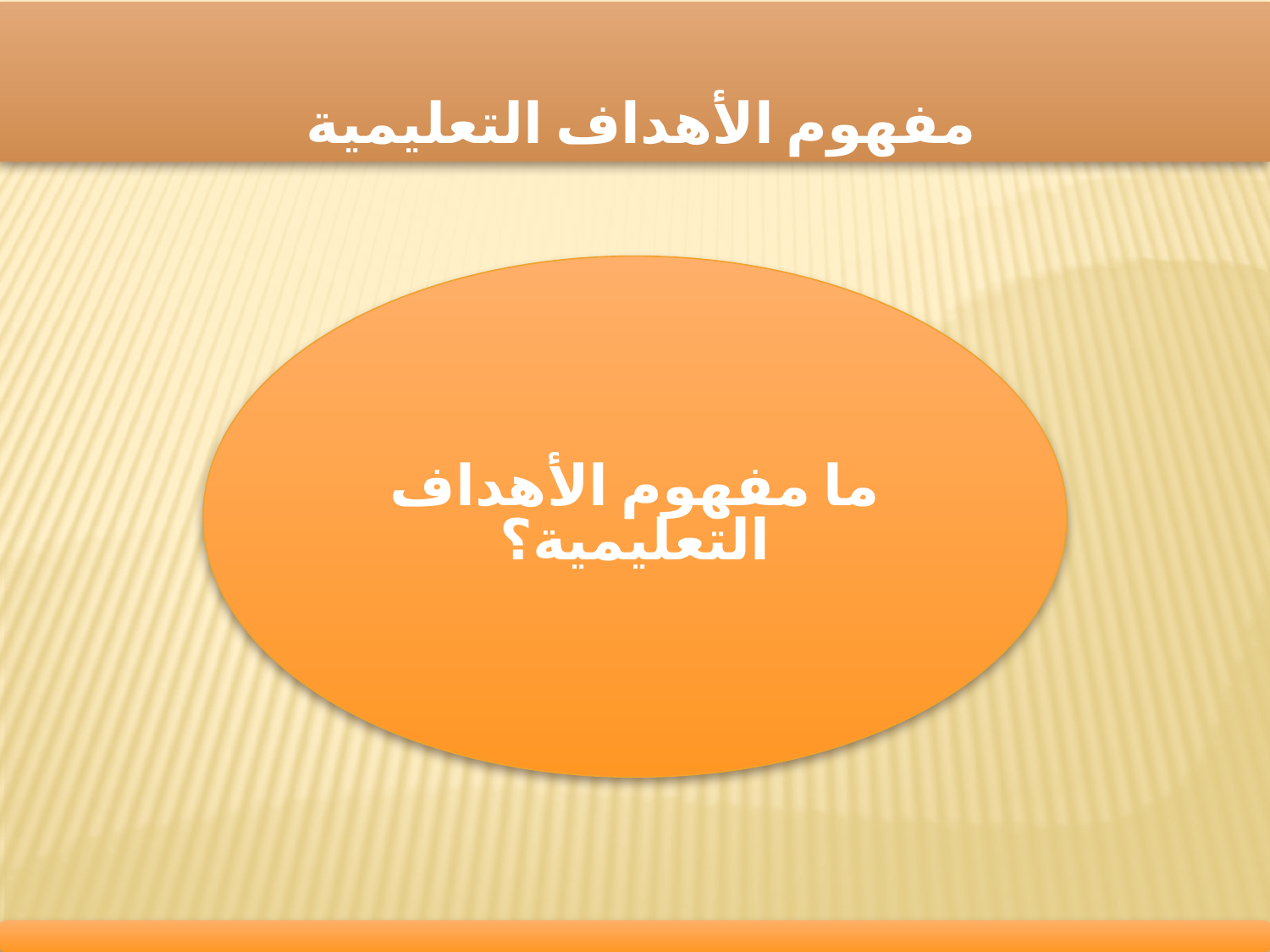

مفهوم الأهداف التعليمية
ما مفهوم الأهداف التعليمية؟